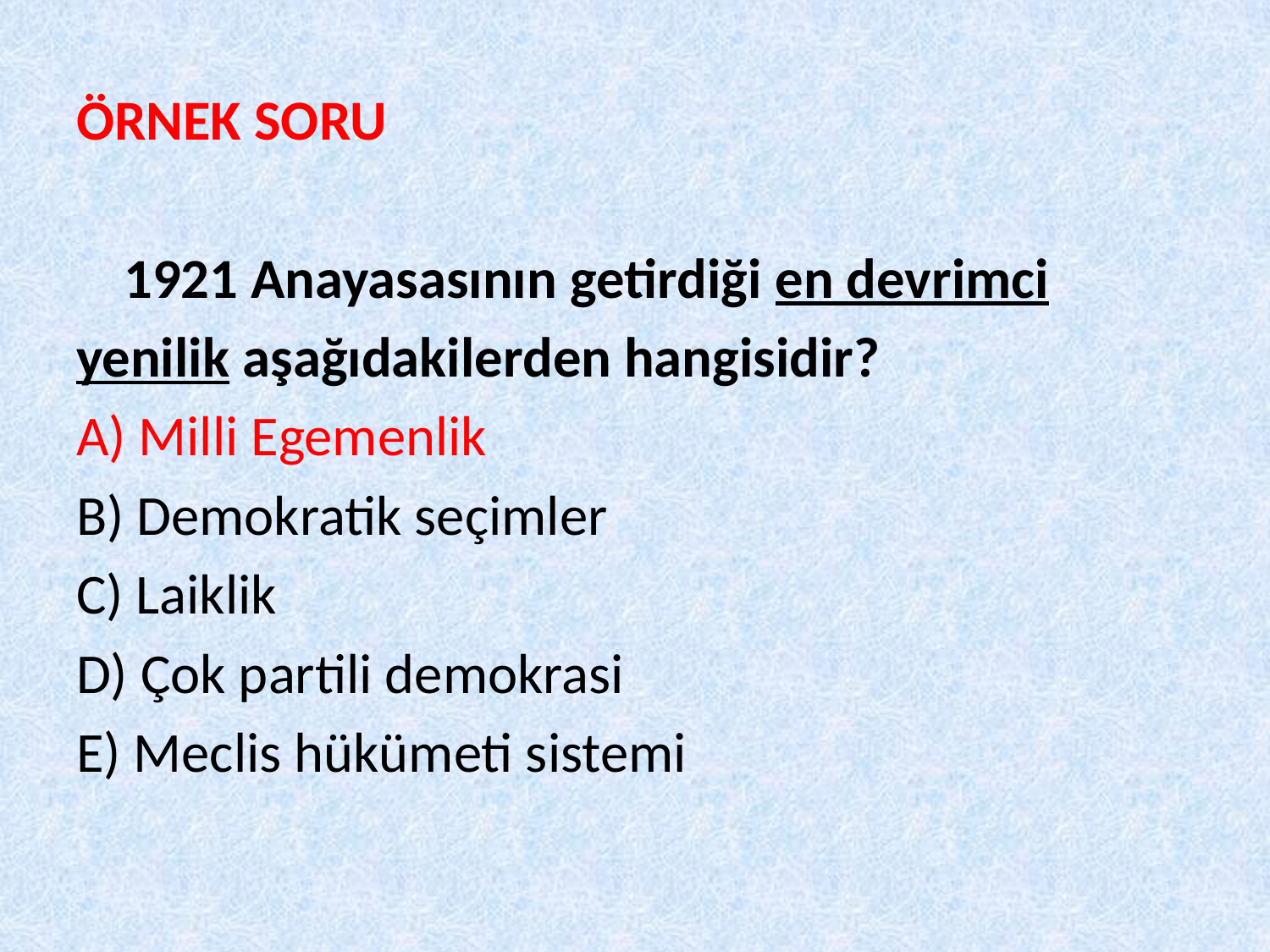

# ÖRNEK SORU

	1921 Anayasasının getirdiği en devrimci
yenilik aşağıdakilerden hangisidir?
A) Milli Egemenlik
B) Demokratik seçimler
C) Laiklik
D) Çok partili demokrasi
E) Meclis hükümeti sistemi